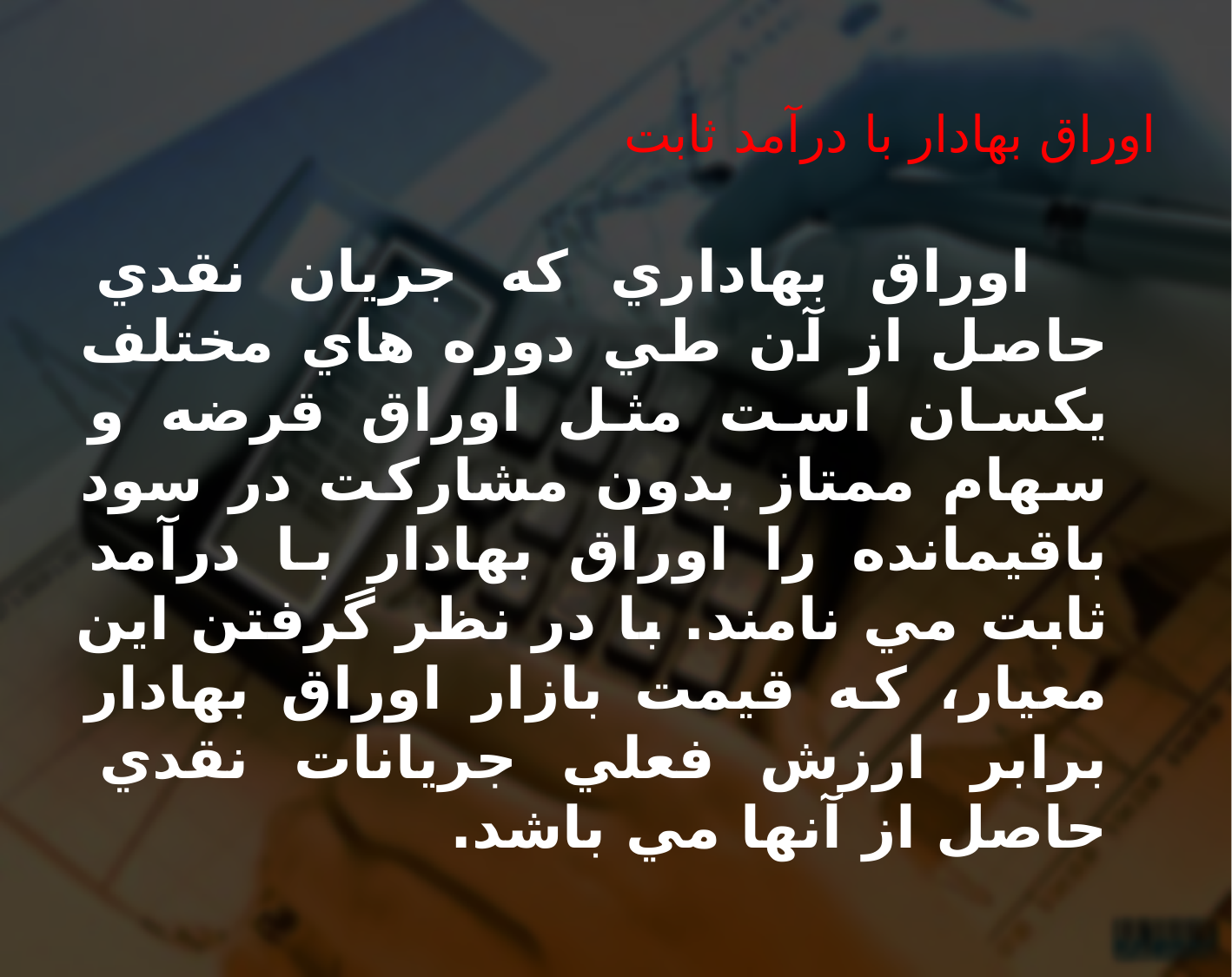

# اوراق بهادار با درآمد ثابت
   اوراق بهاداري كه جريان نقدي حاصل از آن طي دوره هاي مختلف يكسان است مثل اوراق قرضه و سهام ممتاز بدون مشاركت در سود باقيمانده را اوراق بهادار با درآمد ثابت مي نامند. با در نظر گرفتن اين معيار، كه قيمت بازار اوراق بهادار برابر ارزش فعلي جريانات نقدي حاصل از آنها مي باشد.